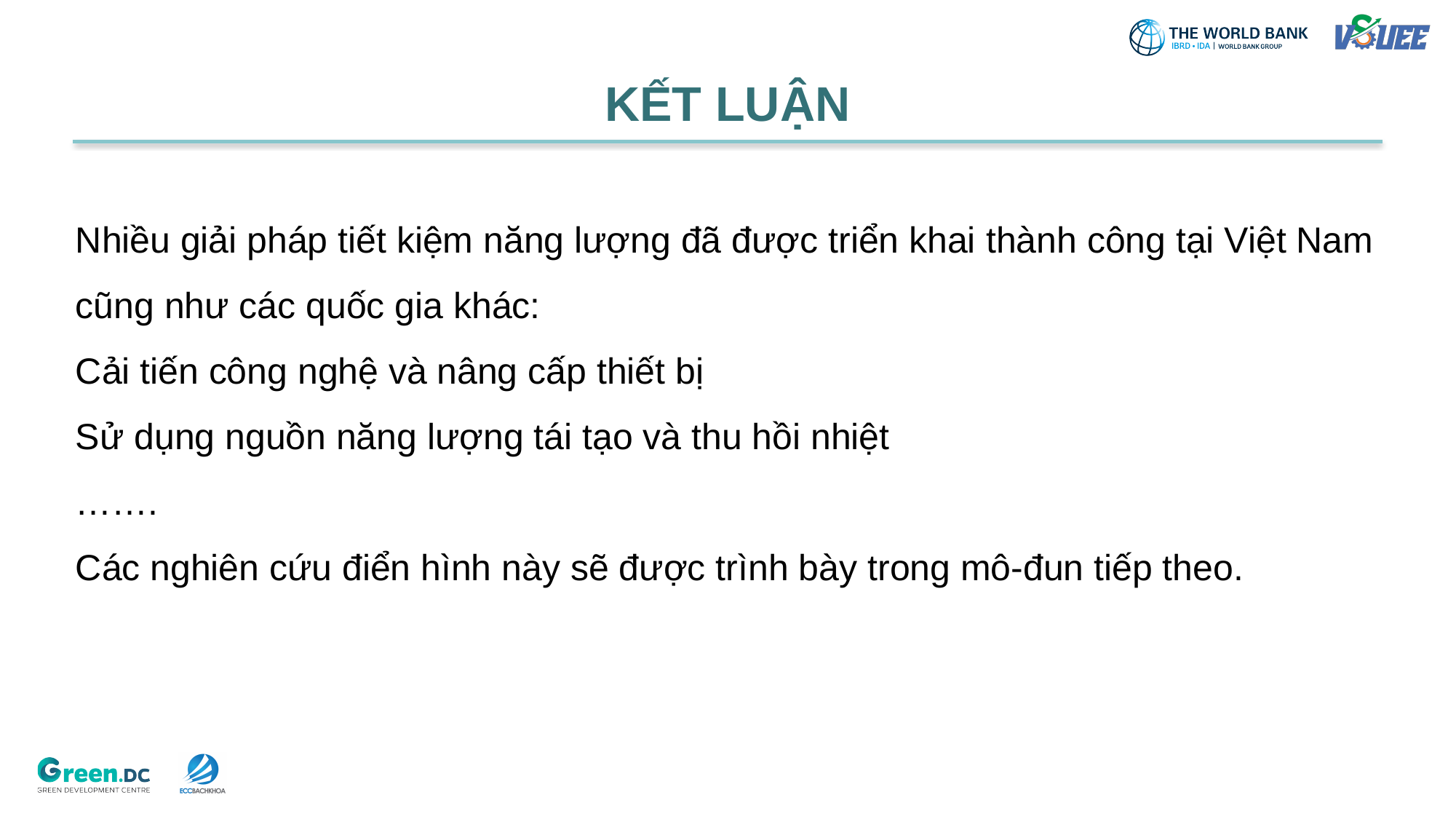

KẾT LUẬN
Nhiều giải pháp tiết kiệm năng lượng đã được triển khai thành công tại Việt Nam cũng như các quốc gia khác:
Cải tiến công nghệ và nâng cấp thiết bị
Sử dụng nguồn năng lượng tái tạo và thu hồi nhiệt
…….
Các nghiên cứu điển hình này sẽ được trình bày trong mô-đun tiếp theo.